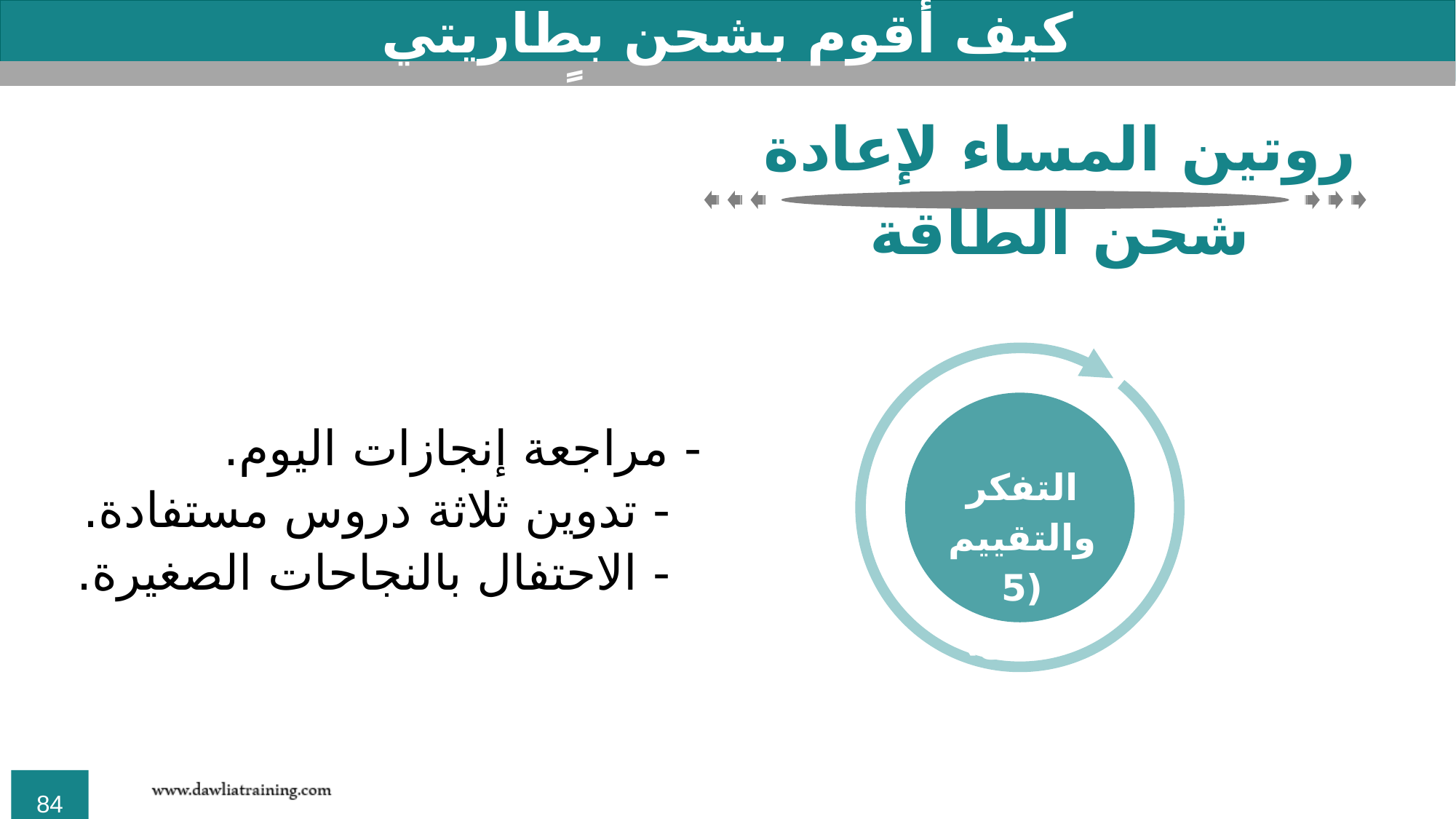

كيف أقوم بشحن بطاريتي الداخلية يومياً؟
روتين المساء لإعادة شحن الطاقة

التفكر والتقييم (5 دقائق)
 - مراجعة إنجازات اليوم.
   - تدوين ثلاثة دروس مستفادة.
   - الاحتفال بالنجاحات الصغيرة.